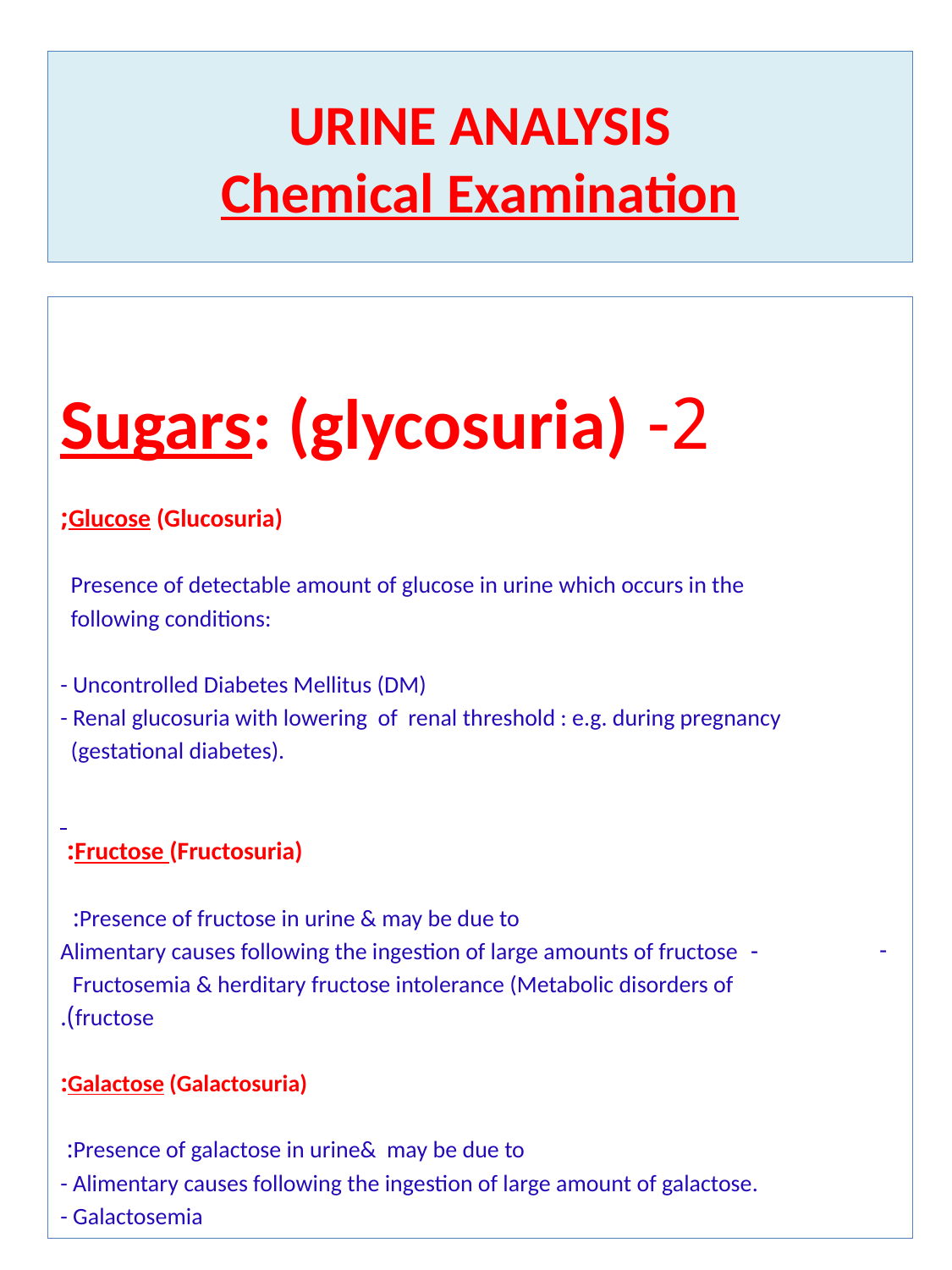

# URINE ANALYSIS Chemical Examination

2- Sugars: (glycosuria)

 Glucose (Glucosuria);

  Presence of detectable amount of glucose in urine which occurs in the
  following conditions:

- Uncontrolled Diabetes Mellitus (DM)
- Renal glucosuria with lowering  of  renal threshold : e.g. during pregnancy
  (gestational diabetes).

Fructose (Fructosuria):

Presence of fructose in urine & may be due to:
-  Alimentary causes following the ingestion of large amounts of fructose
   Fructosemia & herditary fructose intolerance (Metabolic disorders of
   fructose).

 Galactose (Galactosuria):

 Presence of galactose in urine&  may be due to:
- Alimentary causes following the ingestion of large amount of galactose.
- Galactosemia